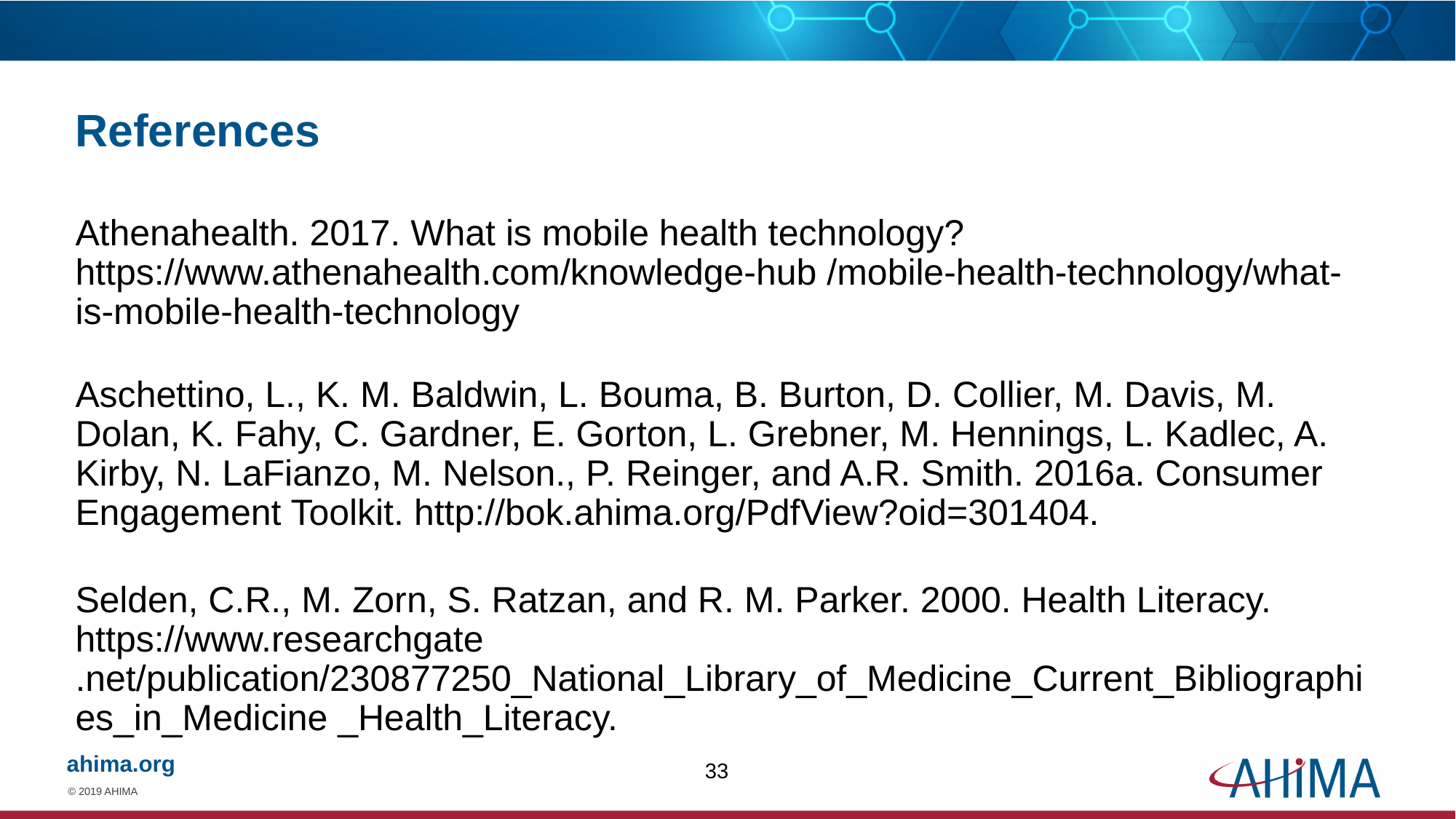

# References
Athenahealth. 2017. What is mobile health technology? https://www.athenahealth.com/knowledge-hub /mobile-health-technology/what-is-mobile-health-technology

Aschettino, L., K. M. Baldwin, L. Bouma, B. Burton, D. Collier, M. Davis, M. Dolan, K. Fahy, C. Gardner, E. Gorton, L. Grebner, M. Hennings, L. Kadlec, A. Kirby, N. LaFianzo, M. Nelson., P. Reinger, and A.R. Smith. 2016a. Consumer Engagement Toolkit. http://bok.ahima.org/PdfView?oid=301404.

Selden, C.R., M. Zorn, S. Ratzan, and R. M. Parker. 2000. Health Literacy. https://www.researchgate .net/publication/230877250_National_Library_of_Medicine_Current_Bibliographies_in_Medicine _Health_Literacy.